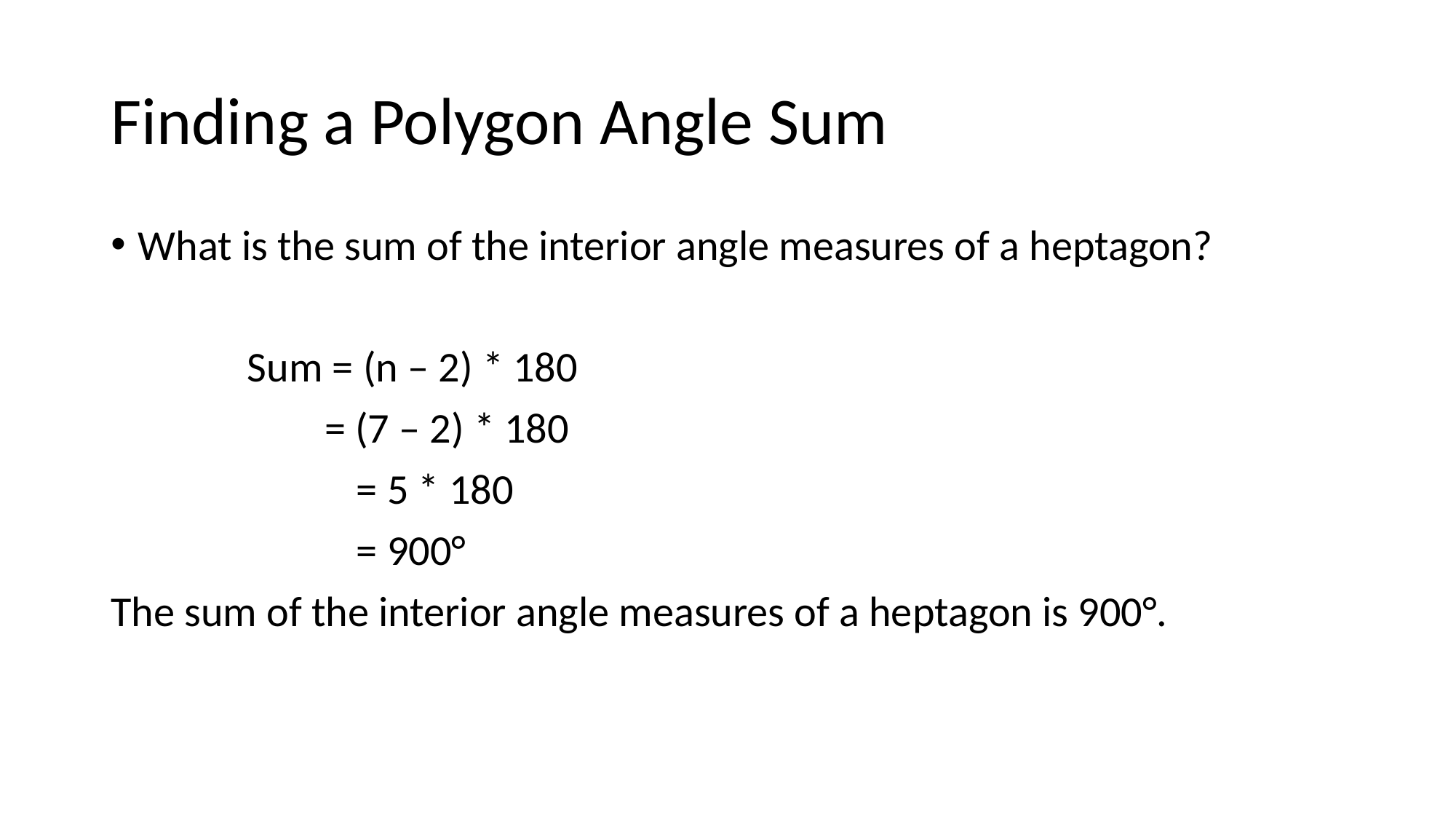

# Finding a Polygon Angle Sum
What is the sum of the interior angle measures of a heptagon?

		Sum = (n – 2) * 180
		        = (7 – 2) * 180
			= 5 * 180
			= 900°
The sum of the interior angle measures of a heptagon is 900°.